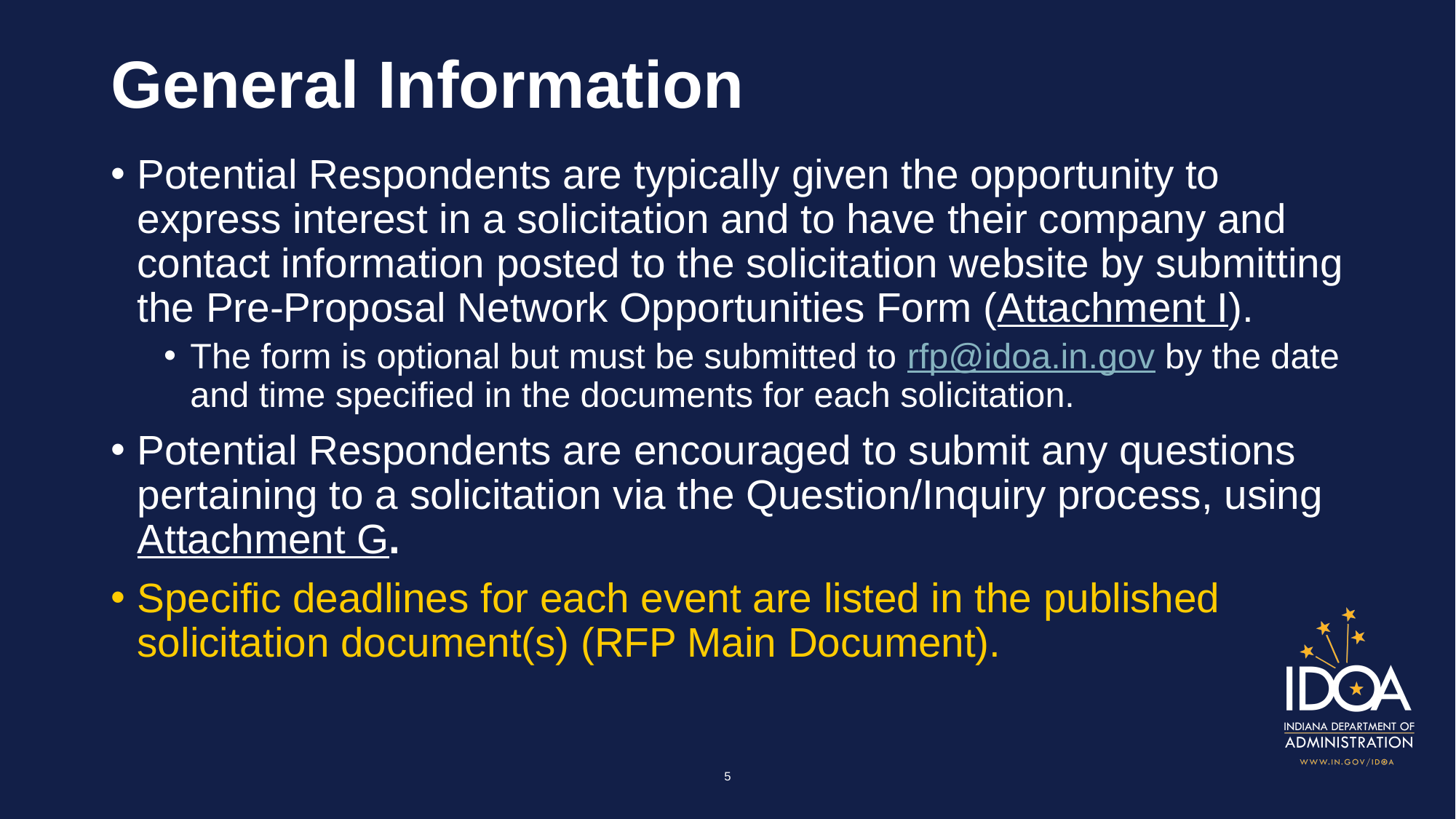

# General Information
Potential Respondents are typically given the opportunity to express interest in a solicitation and to have their company and contact information posted to the solicitation website by submitting the Pre-Proposal Network Opportunities Form (Attachment I).
The form is optional but must be submitted to rfp@idoa.in.gov by the date and time specified in the documents for each solicitation.
Potential Respondents are encouraged to submit any questions pertaining to a solicitation via the Question/Inquiry process, using Attachment G.
Specific deadlines for each event are listed in the published solicitation document(s) (RFP Main Document).

5